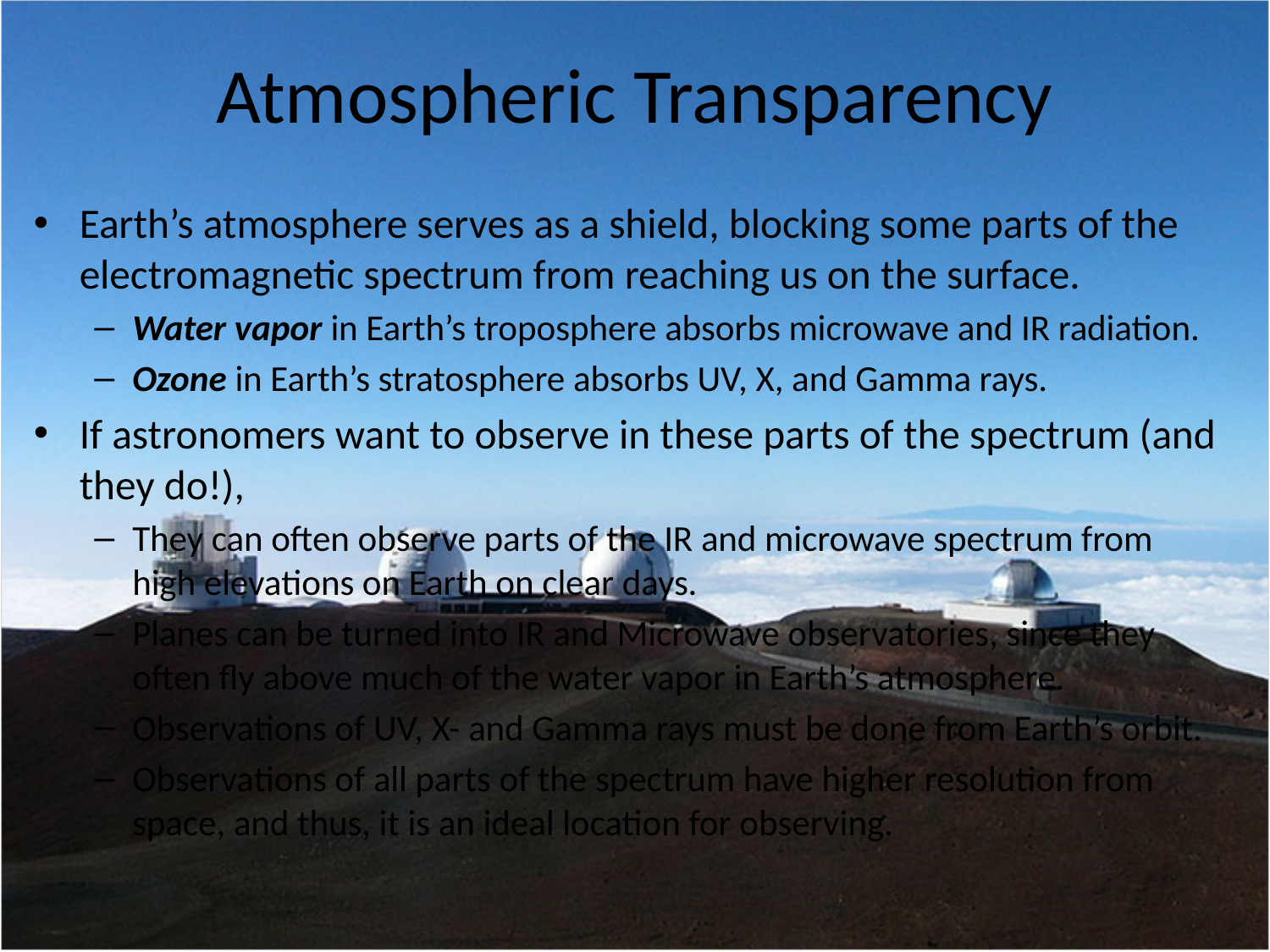

# Atmospheric Transparency
Earth’s atmosphere serves as a shield, blocking some parts of the electromagnetic spectrum from reaching us on the surface.
Water vapor in Earth’s troposphere absorbs microwave and IR radiation.
Ozone in Earth’s stratosphere absorbs UV, X, and Gamma rays.
If astronomers want to observe in these parts of the spectrum (and they do!),
They can often observe parts of the IR and microwave spectrum from high elevations on Earth on clear days.
Planes can be turned into IR and Microwave observatories, since they often fly above much of the water vapor in Earth’s atmosphere.
Observations of UV, X- and Gamma rays must be done from Earth’s orbit.
Observations of all parts of the spectrum have higher resolution from space, and thus, it is an ideal location for observing.